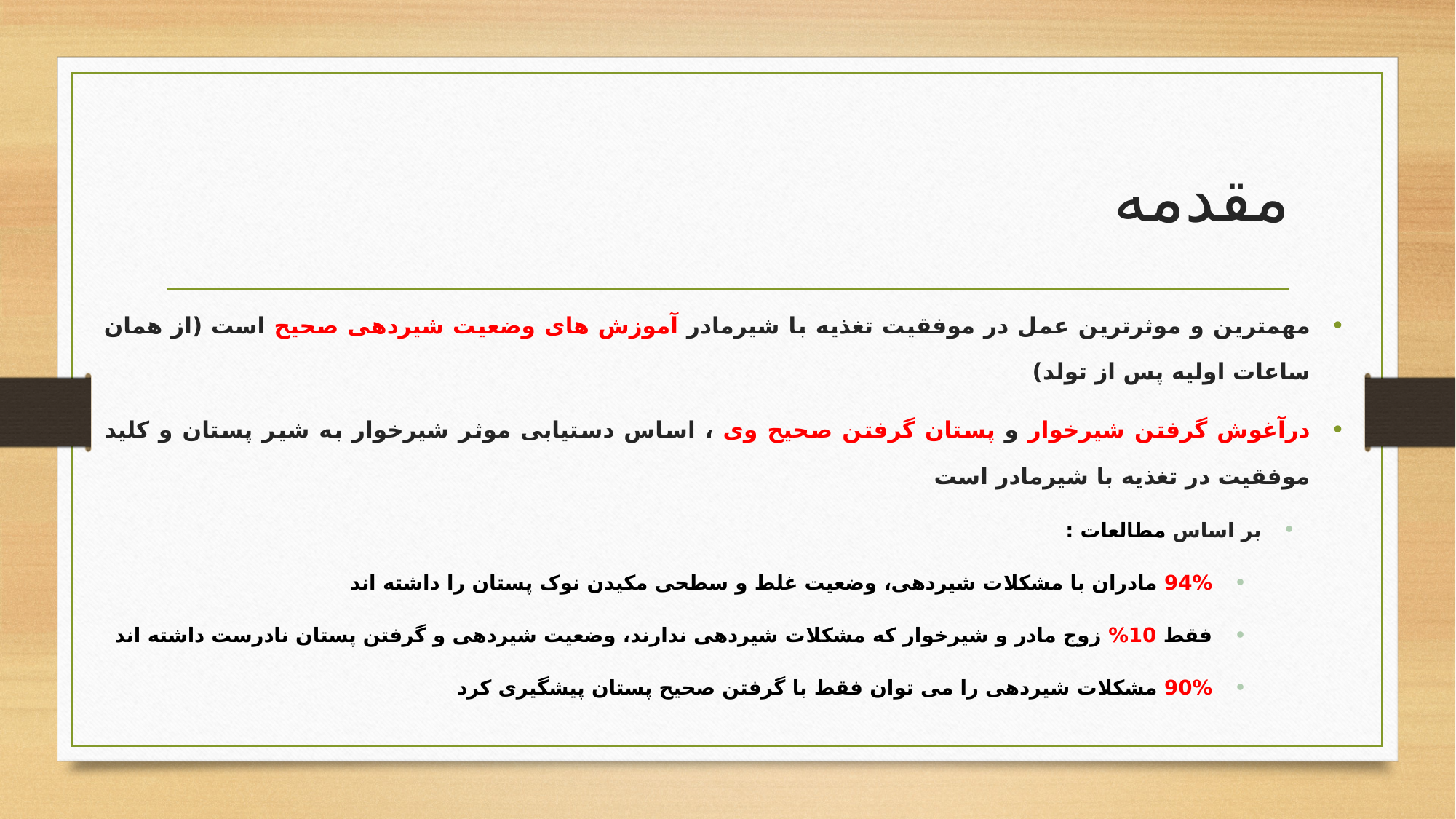

# مقدمه
مهمترین و موثرترین عمل در موفقیت تغذیه با شیرمادر آموزش های وضعیت شیردهی صحیح است (از همان ساعات اولیه پس از تولد)
درآغوش گرفتن شيرخوار و پستان گرفتن صحیح وی ، اساس دستیابی موثر شیرخوار به شیر پستان و کلید موفقیت در تغذیه با شیرمادر است
بر اساس مطالعات :
94% مادران با مشکلات شیردهی، وضعیت غلط و سطحی مکیدن نوک پستان را داشته اند
فقط 10% زوج مادر و شیرخوار که مشکلات شیردهی ندارند، وضعیت شیردهی و گرفتن پستان نادرست داشته اند
90% مشکلات شیردهی را می توان فقط با گرفتن صحیح پستان پیشگیری کرد